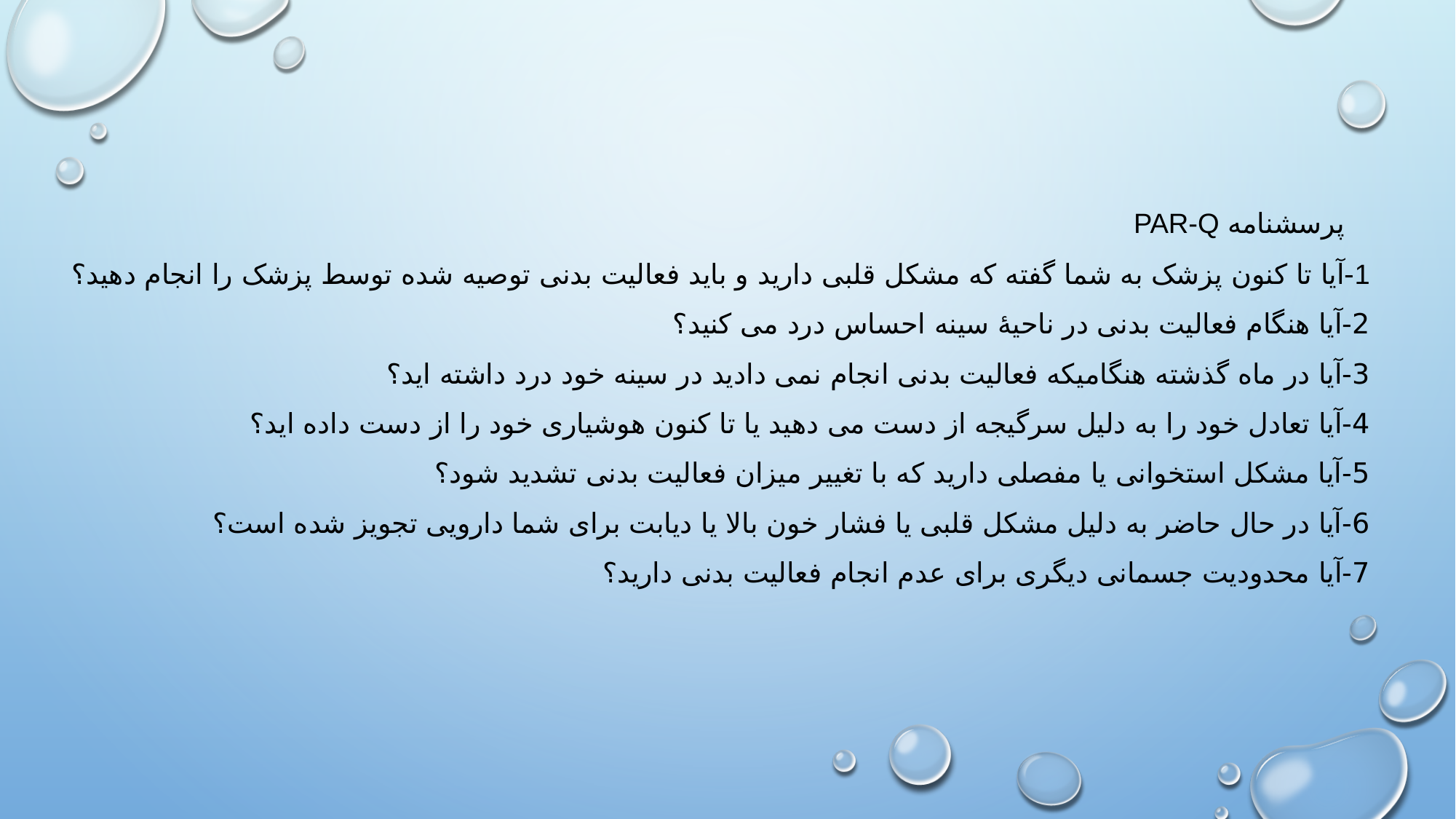

# پرسشنامه PAR-Q 1-آیا تا کنون پزشک به شما گفته که مشکل قلبی دارید و باید فعالیت بدنی توصیه شده توسط پزشک را انجام دهید؟ 2-آیا هنگام فعالیت بدنی در ناحیۀ سینه احساس درد می کنید؟ 3-آیا در ماه گذشته هنگامیکه فعالیت بدنی انجام نمی دادید در سینه خود درد داشته اید؟ 4-آیا تعادل خود را به دلیل سرگیجه از دست می دهید یا تا کنون هوشیاری خود را از دست داده اید؟ 5-آیا مشکل استخوانی یا مفصلی دارید که با تغییر میزان فعالیت بدنی تشدید شود؟ 6-آیا در حال حاضر به دلیل مشکل قلبی یا فشار خون بالا یا دیابت برای شما دارویی تجویز شده است؟ 7-آیا محدودیت جسمانی دیگری برای عدم انجام فعالیت بدنی دارید؟